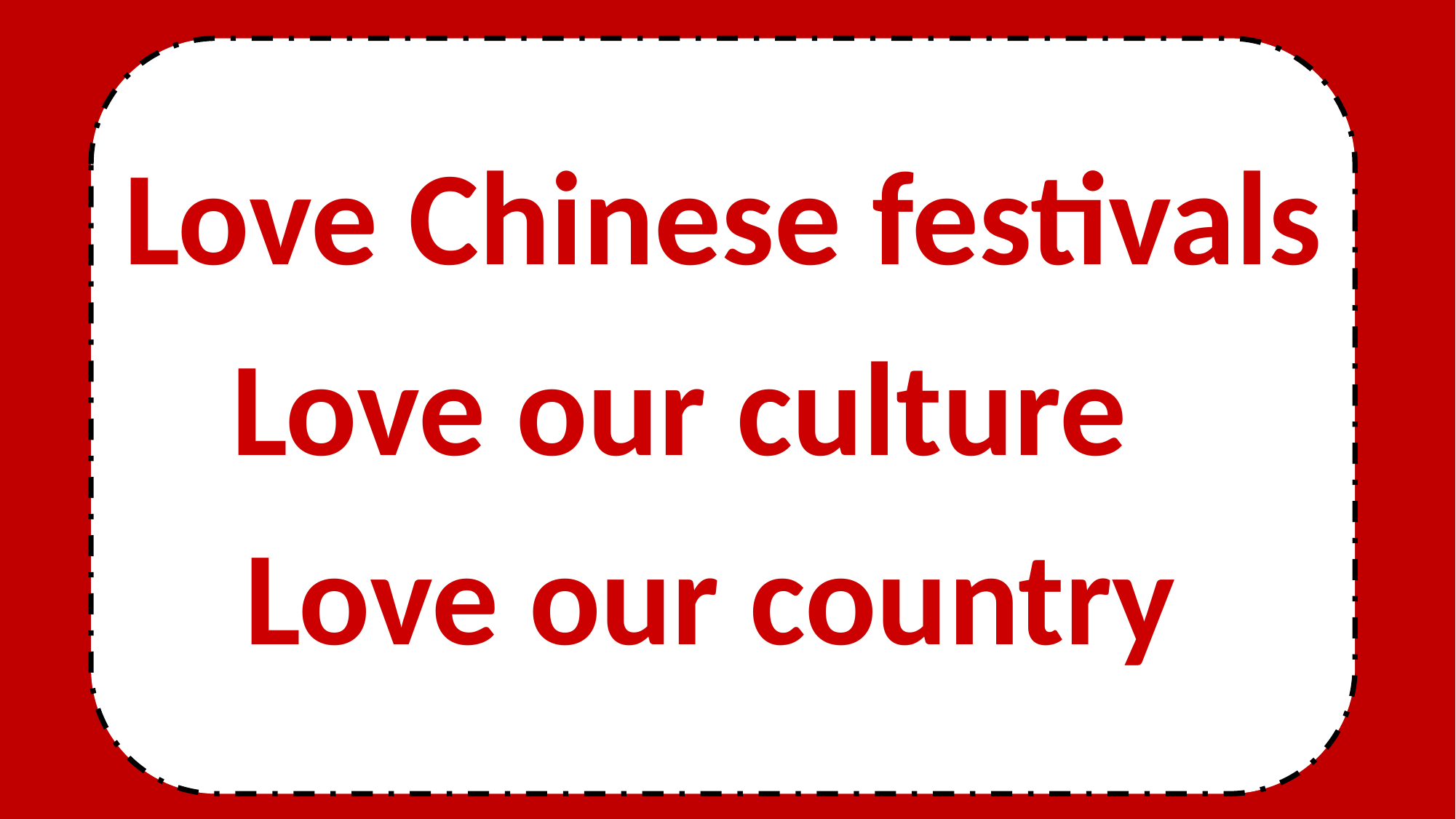

Love Chinese festivals
Love our culture
Love our country